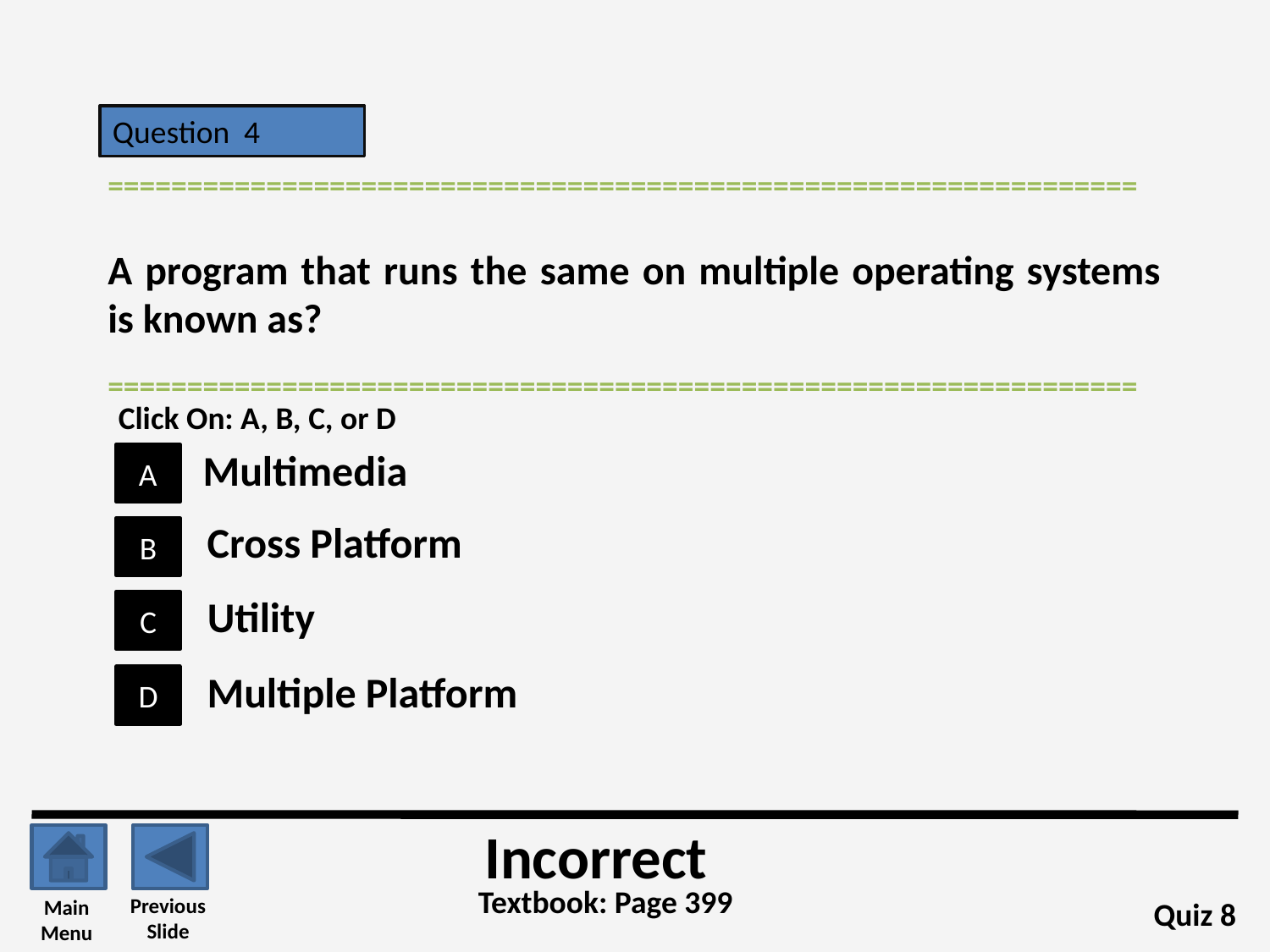

Question  4
=================================================================
A program that runs the same on multiple operating systems is known as?
=================================================================
Click On: A, B, C, or D
Multimedia
A
Cross Platform
B
Utility
C
Multiple Platform
D
Incorrect

Textbook: Page 399
Previous
Slide
Main
Menu
Quiz 8